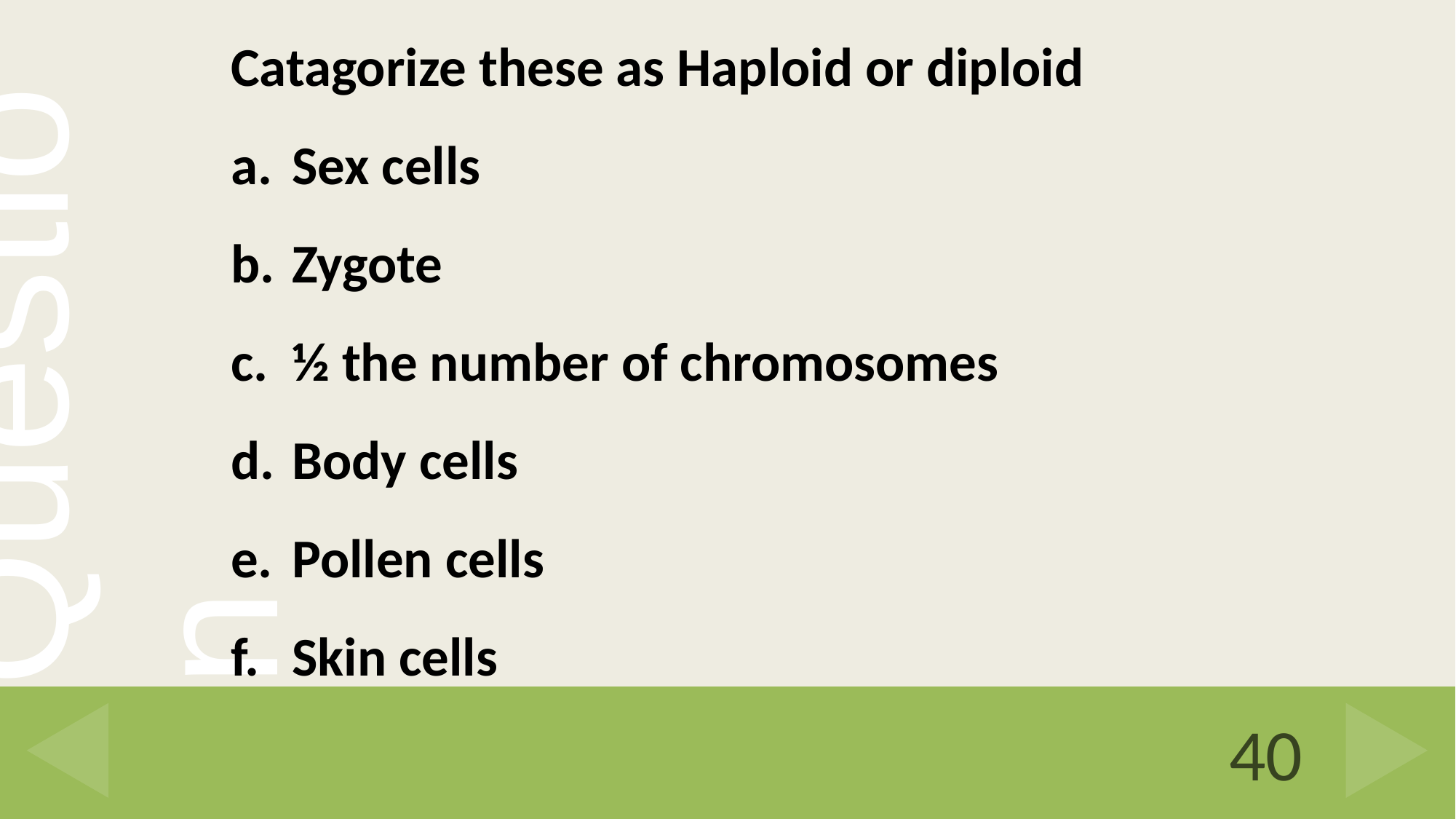

Catagorize these as Haploid or diploid
Sex cells
Zygote
½ the number of chromosomes
Body cells
Pollen cells
Skin cells
40